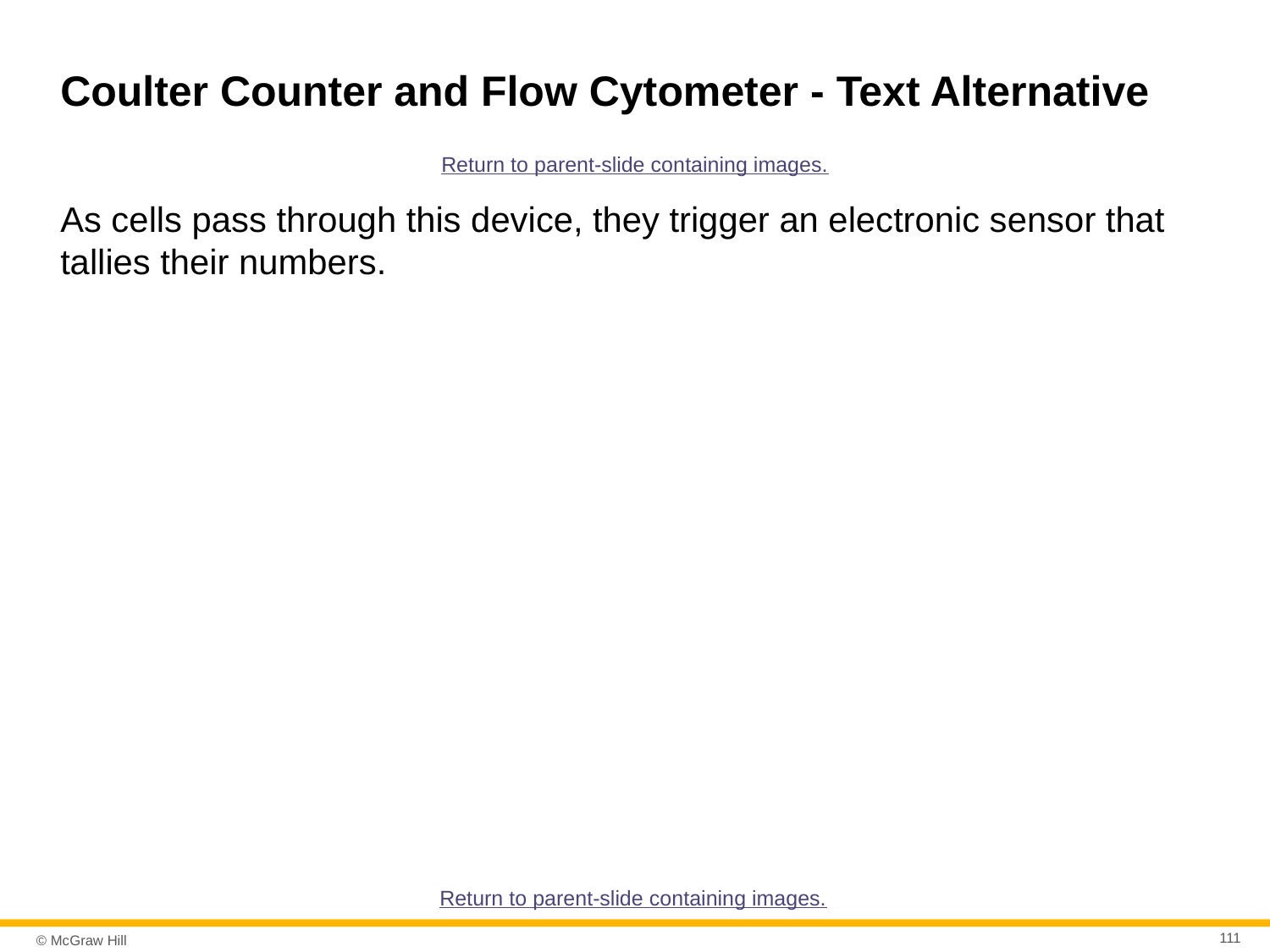

# Coulter Counter and Flow Cytometer - Text Alternative
Return to parent-slide containing images.
As cells pass through this device, they trigger an electronic sensor that tallies their numbers.
Return to parent-slide containing images.